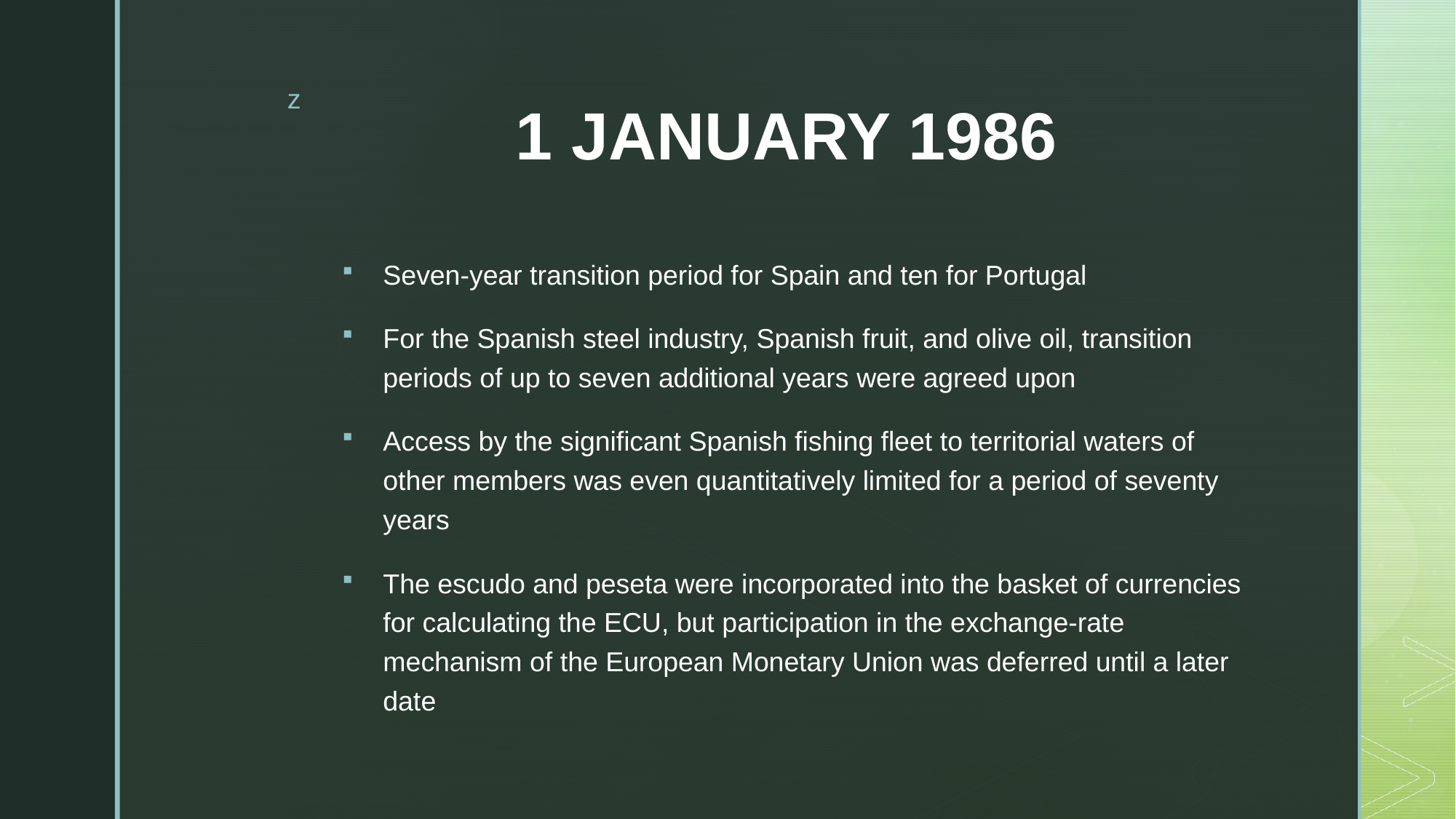

# 1 JANUARY 1986
Seven-year transition period for Spain and ten for Portugal
For the Spanish steel industry, Spanish fruit, and olive oil, transition periods of up to seven additional years were agreed upon
Access by the significant Spanish fishing fleet to territorial waters of other members was even quantitatively limited for a period of seventy years
The escudo and peseta were incorporated into the basket of currencies for calculating the ECU, but participation in the exchange-rate mechanism of the European Monetary Union was deferred until a later date